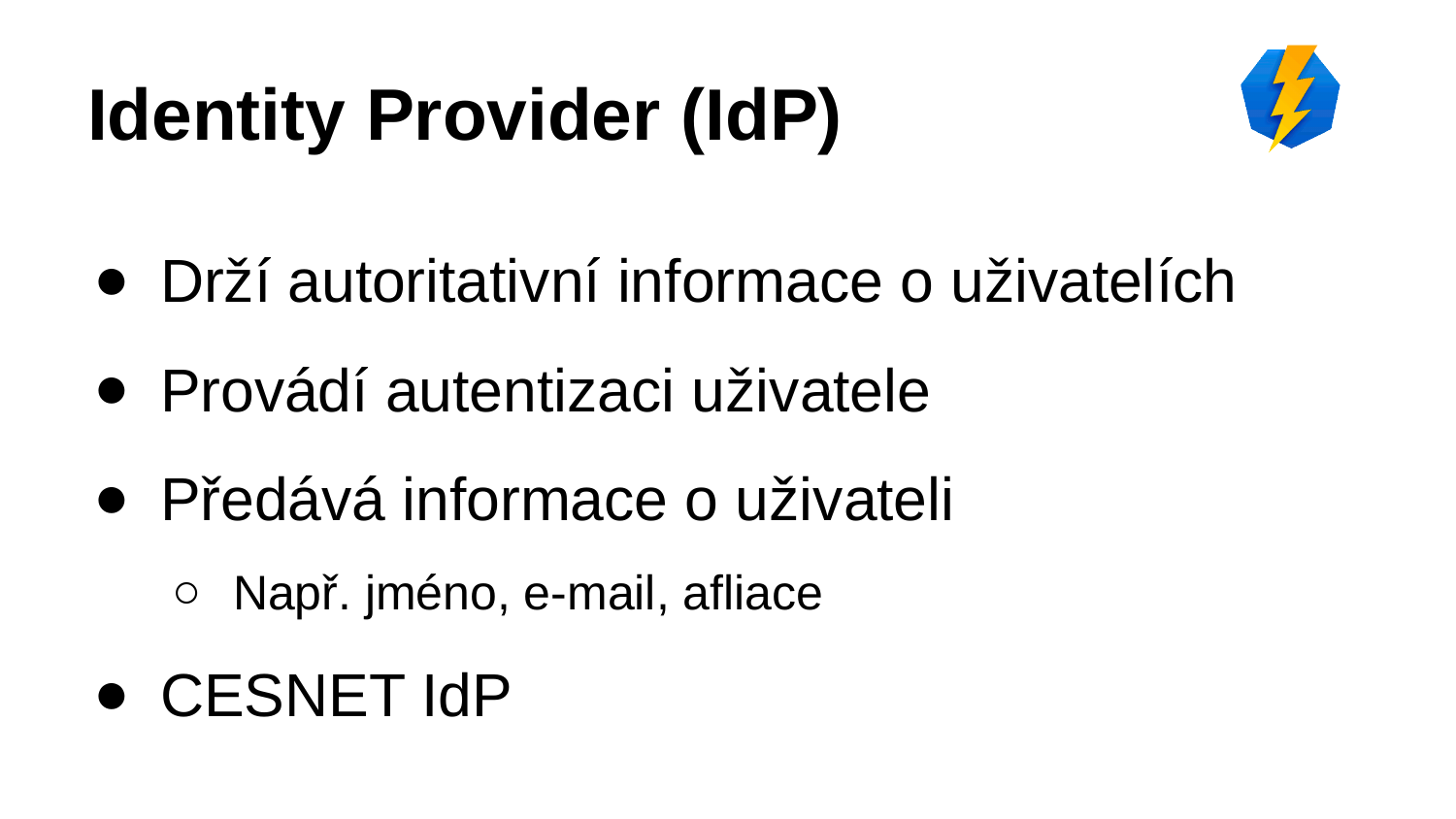

# Identity Provider (IdP)
Drží autoritativní informace o uživatelích
Provádí autentizaci uživatele
Předává informace o uživateli
Např. jméno, e-mail, afliace
CESNET IdP